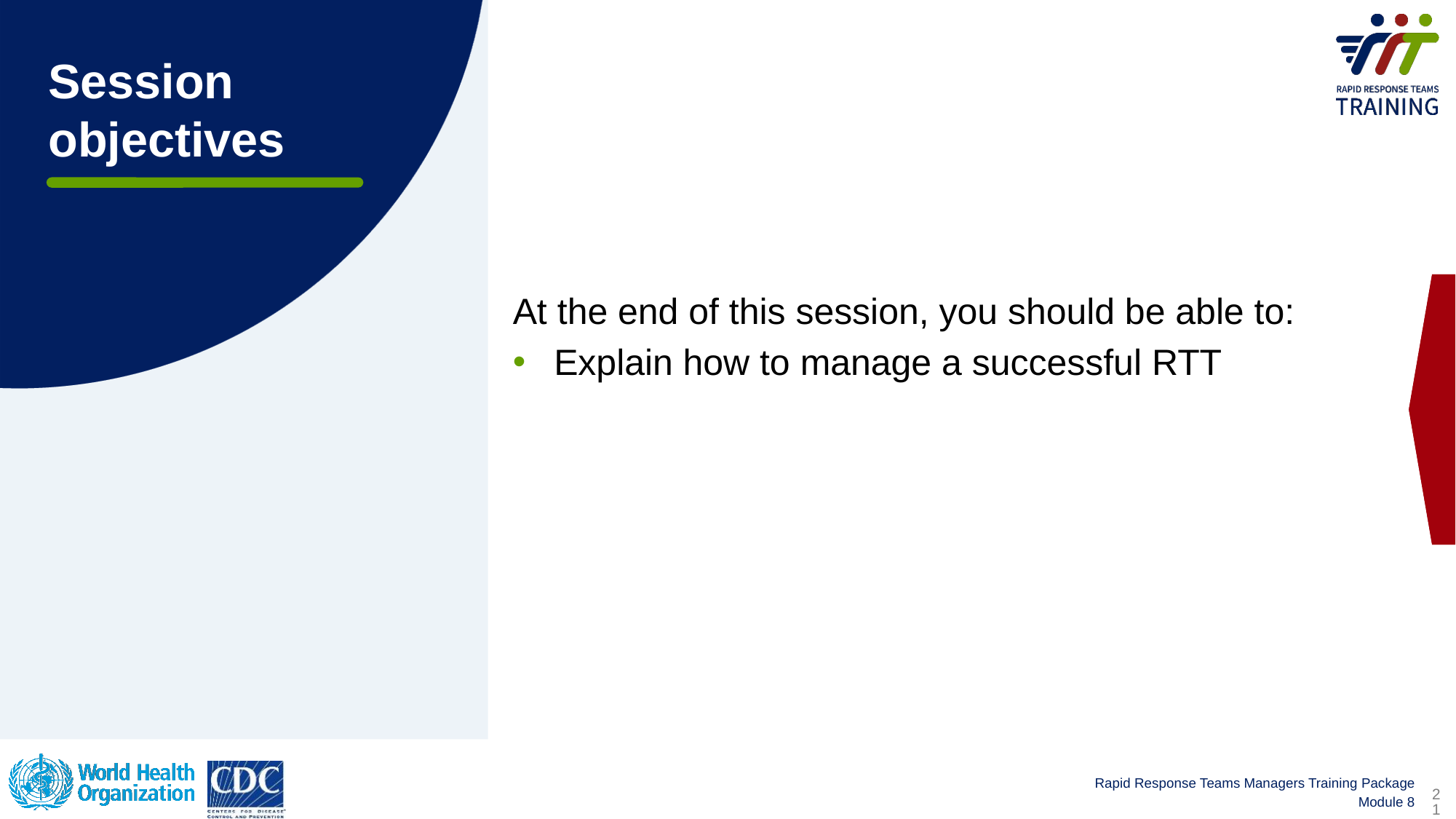

Session objectives

At the end of this session, you should be able to:
Explain how to manage a successful RTT

21